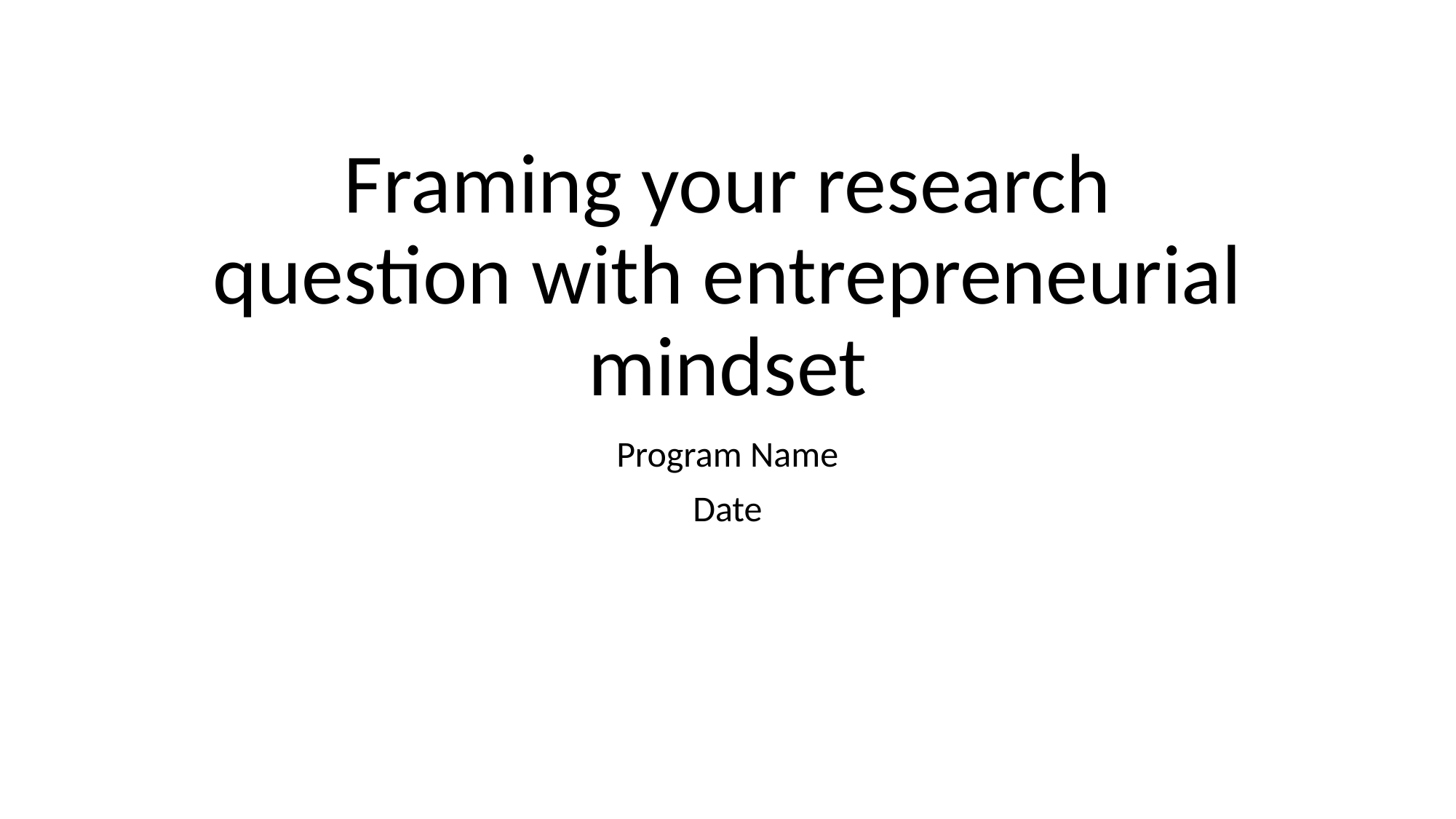

# Framing your research question with entrepreneurial mindset
Program Name
Date